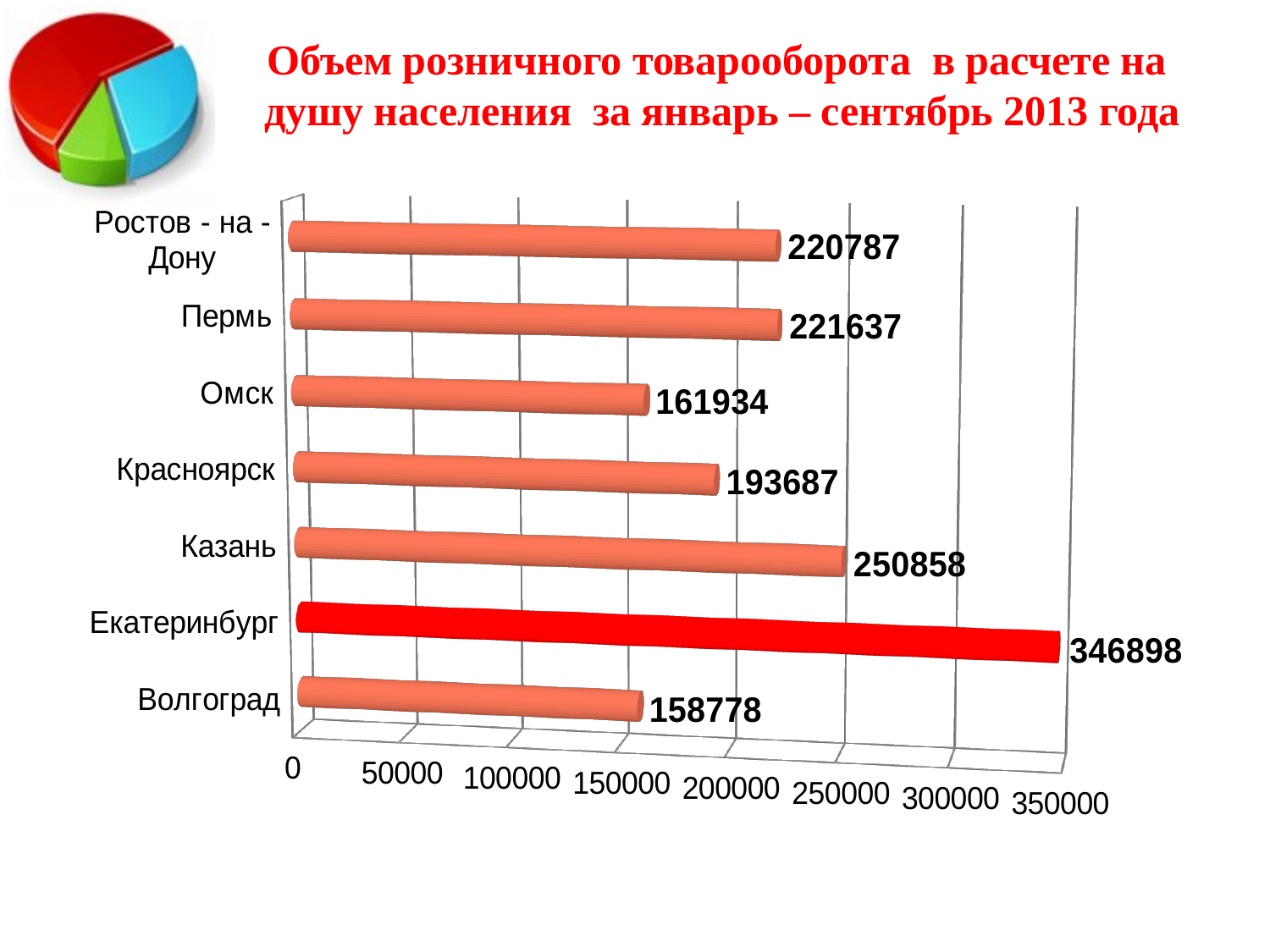

# Объем розничного товарооборота  в расчете на душу населения  за январь – сентябрь 2013 года

[unsupported chart]